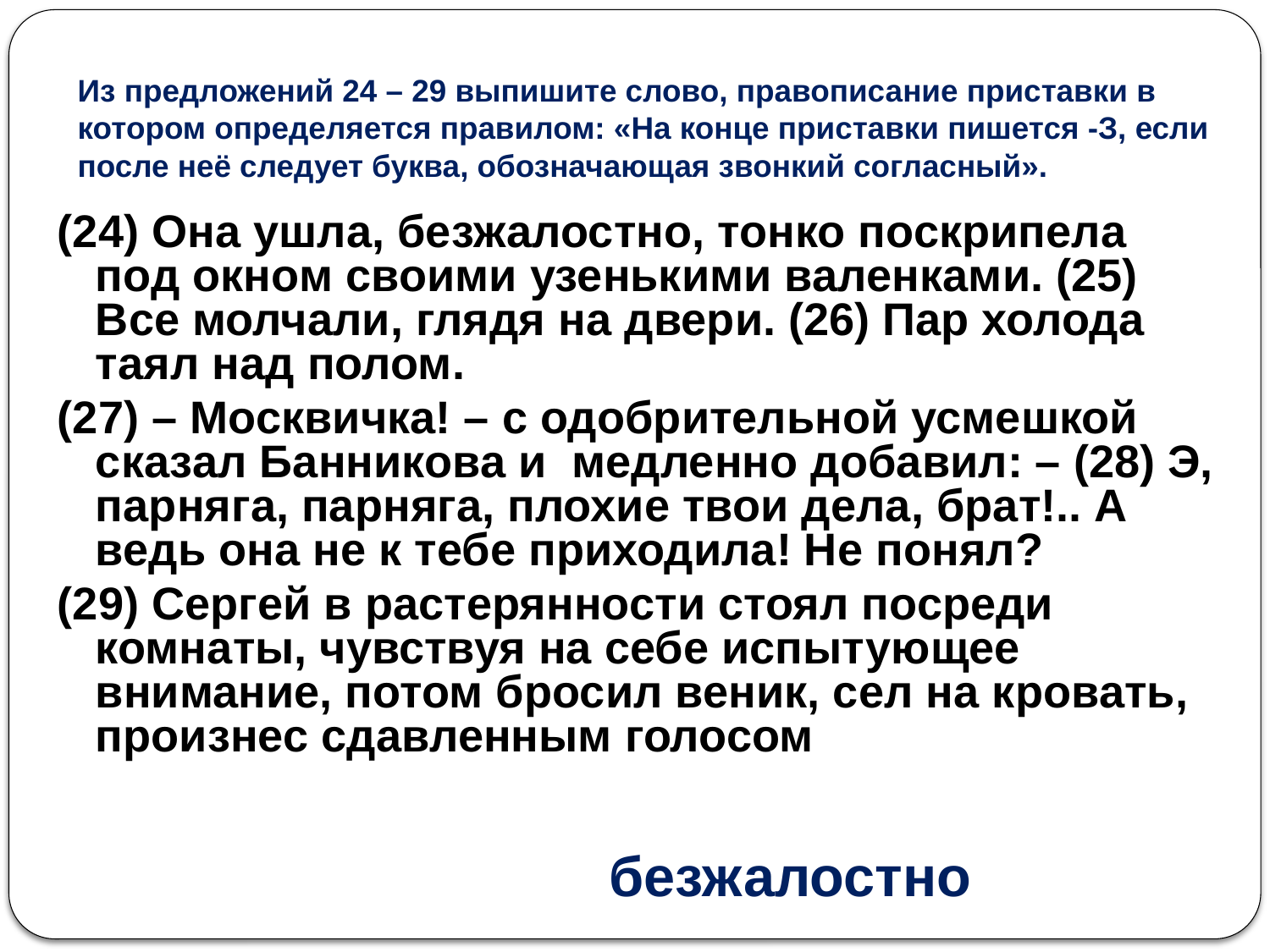

# Из предложений 24 – 29 выпишите слово, правописание приставки в котором определяется правилом: «На конце приставки пишется -З, если после неё следует буква, обозначающая звонкий согласный».
(24) Она ушла, безжалостно, тонко поскрипела под окном своими узенькими валенками. (25) Все молчали, глядя на двери. (26) Пар холода таял над полом.
(27) – Москвичка! – с одобрительной усмешкой сказал Банникова и  медленно добавил: – (28) Э, парняга, парняга, плохие твои дела, брат!.. А ведь она не к тебе приходила! Не понял?
(29) Сергей в растерянности стоял посреди комнаты, чувствуя на себе испытующее внимание, потом бросил веник, сел на кровать, произнес сдавленным голосом
безжалостно